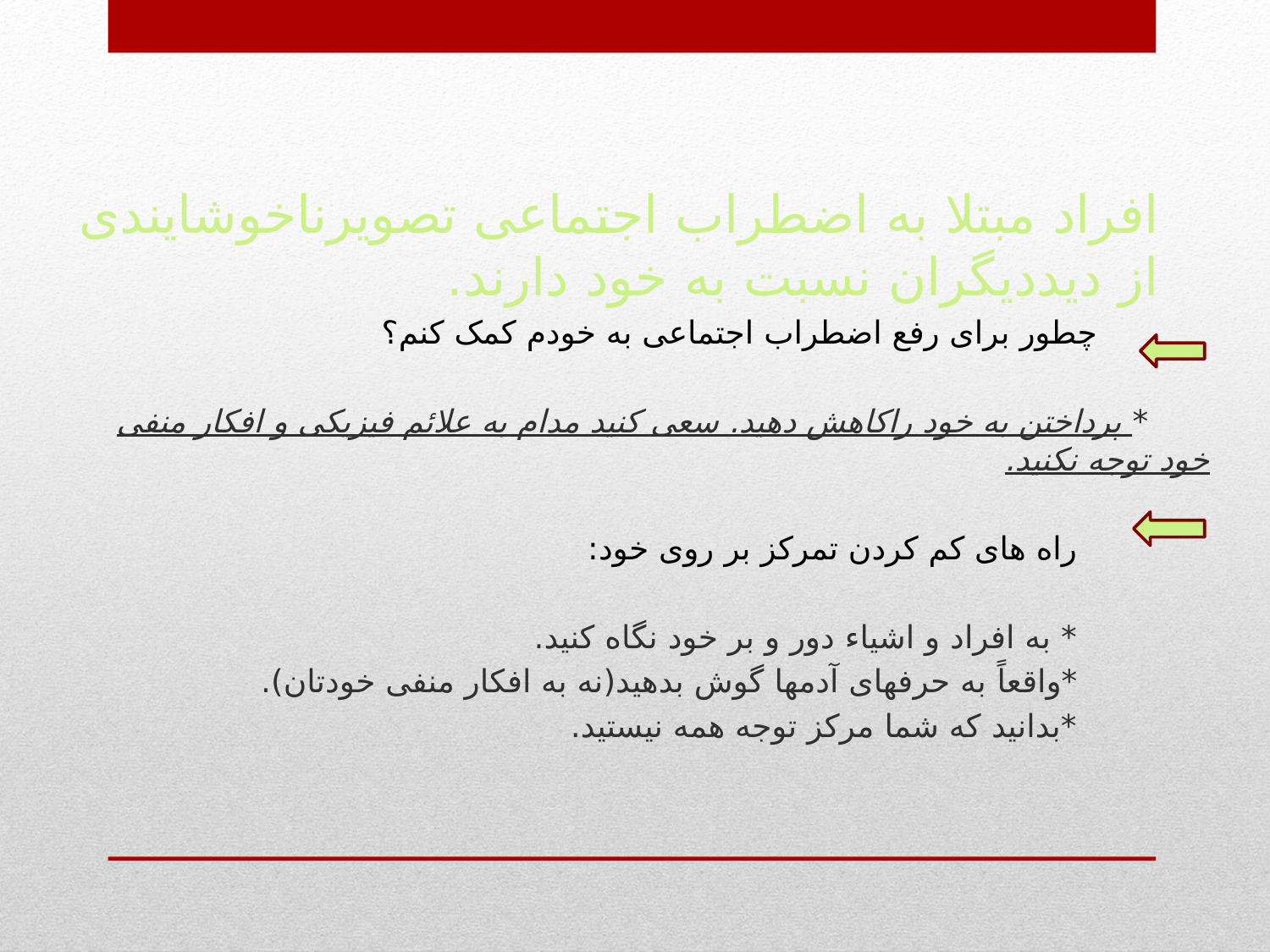

# افراد مبتلا به اضطراب اجتماعی تصویرناخوشایندی از دیددیگران نسبت به خود دارند.
           چطور برای رفع اضطراب اجتماعی به خودم کمک کنم؟

      * پرداختن به خود راکاهش دهید. سعی کنید مدام به علائم فیزیکی و افکار منفی خود توجه نکنید.

             راه های کم کردن تمرکز بر روی خود:

             * به افراد و اشیاء دور و بر خود نگاه کنید.
             *واقعاً به حرفهای آدمها گوش بدهید(نه به افکار منفی خودتان).
             *بدانید که شما مرکز توجه همه نیستید.